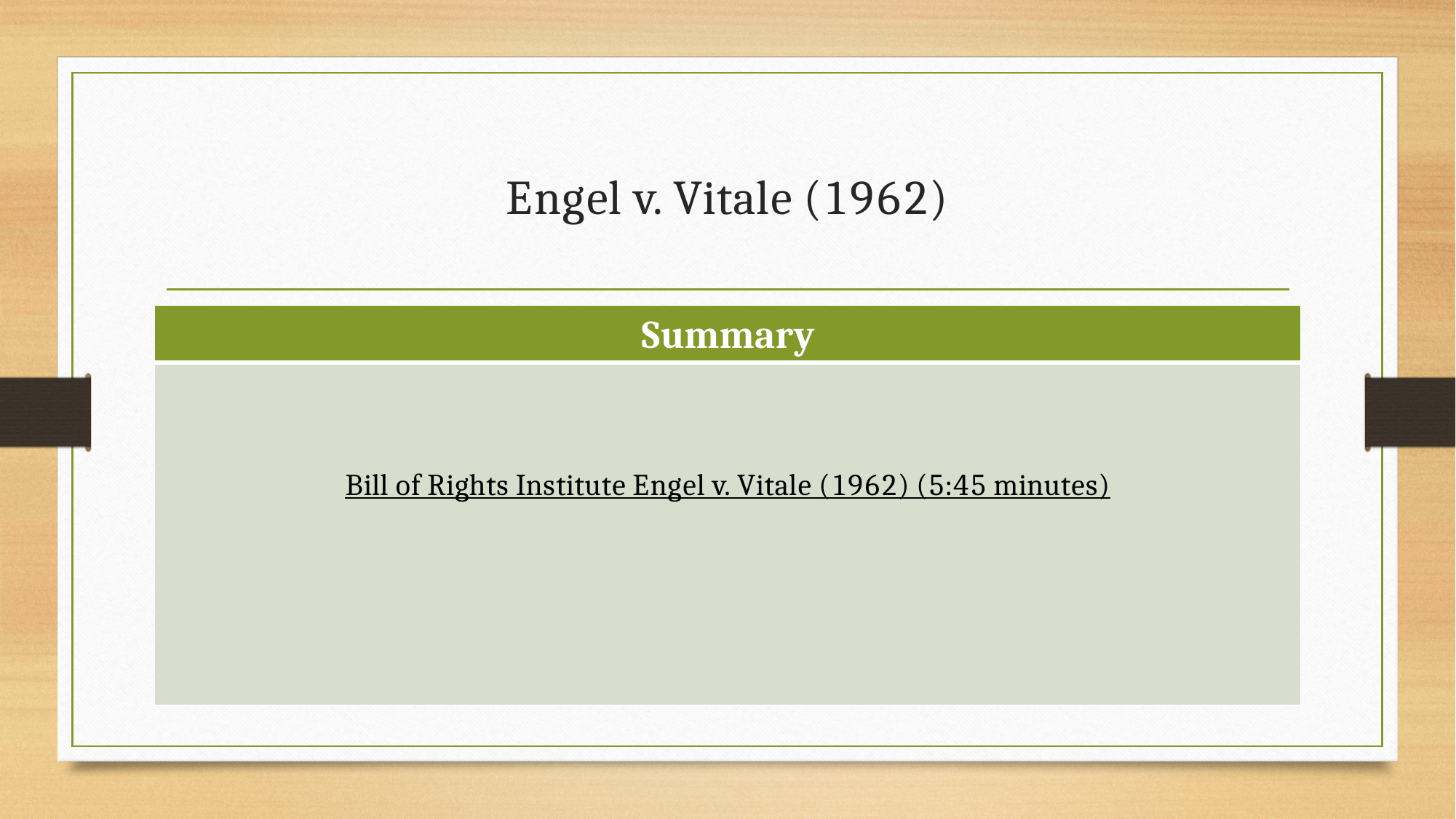

# Engel v. Vitale (1962)
| Summary |
| --- |
| Bill of Rights Institute Engel v. Vitale (1962) (5:45 minutes) |